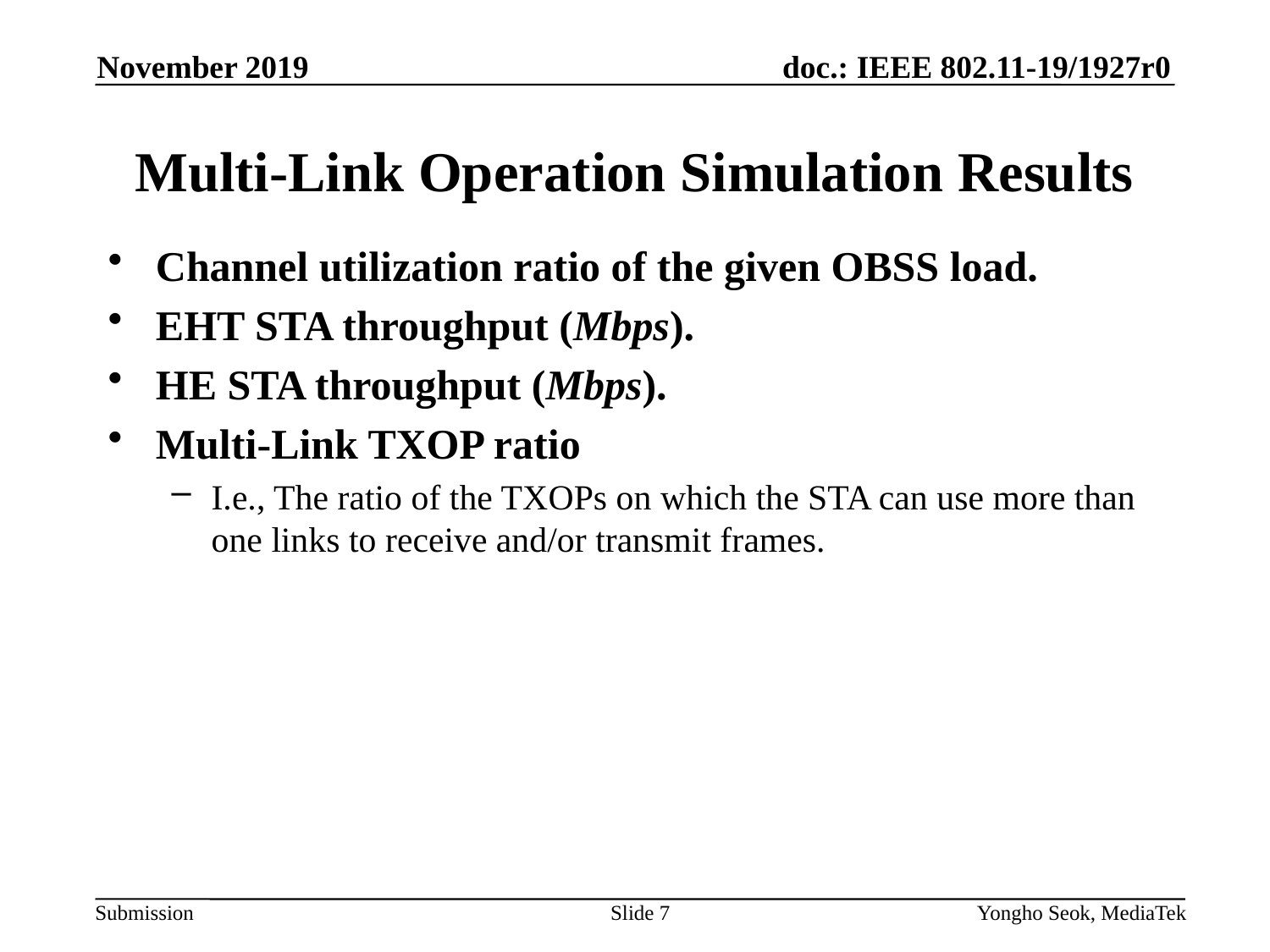

November 2019
# Multi-Link Operation Simulation Results
Channel utilization ratio of the given OBSS load.
EHT STA throughput (Mbps).
HE STA throughput (Mbps).
Multi-Link TXOP ratio
I.e., The ratio of the TXOPs on which the STA can use more than one links to receive and/or transmit frames.

Slide 7
Yongho Seok, MediaTek